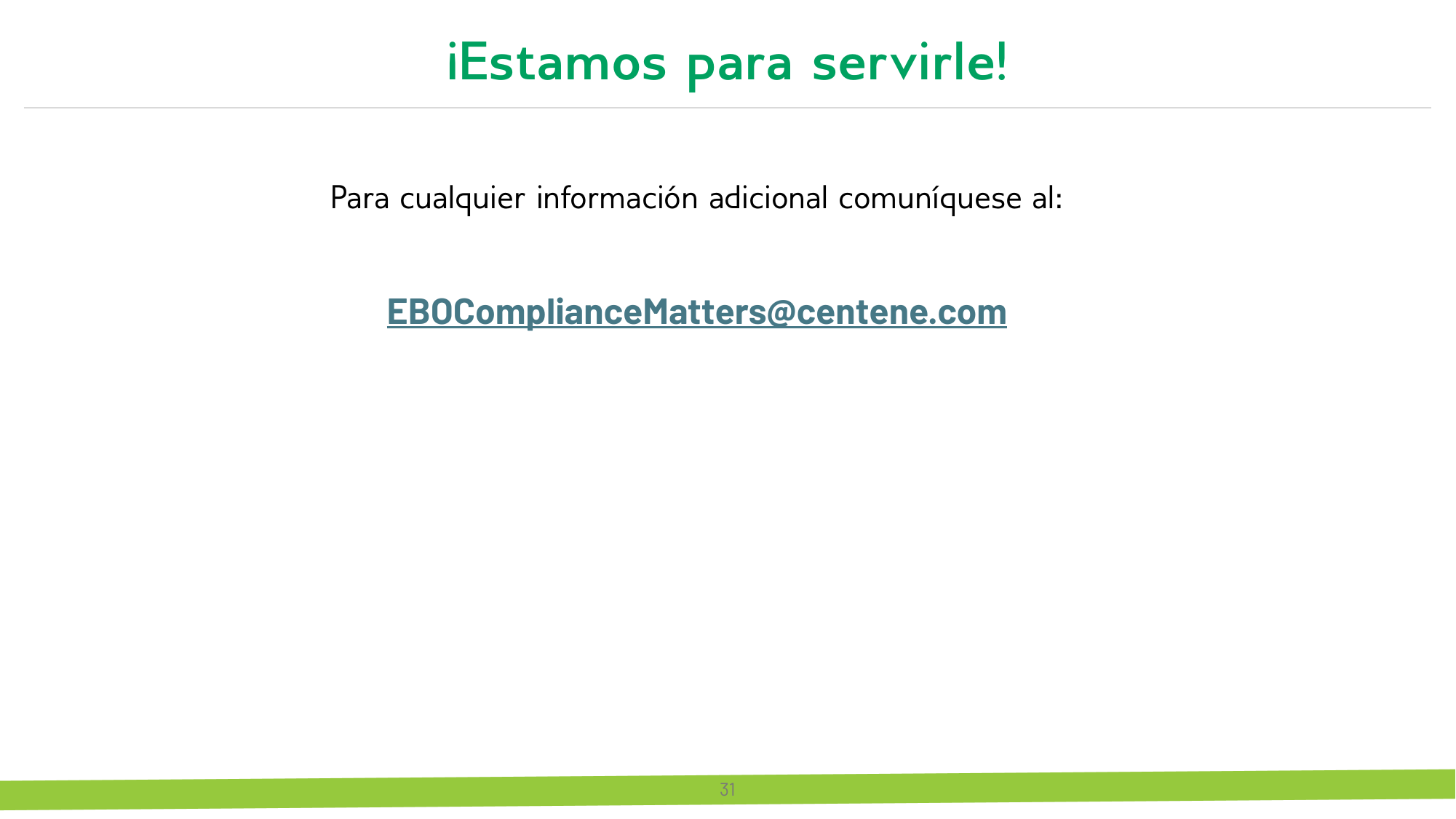

¡Estamos para servirle!
Para cualquier información adicional comuníquese al:
EBOComplianceMatters@centene.com
31